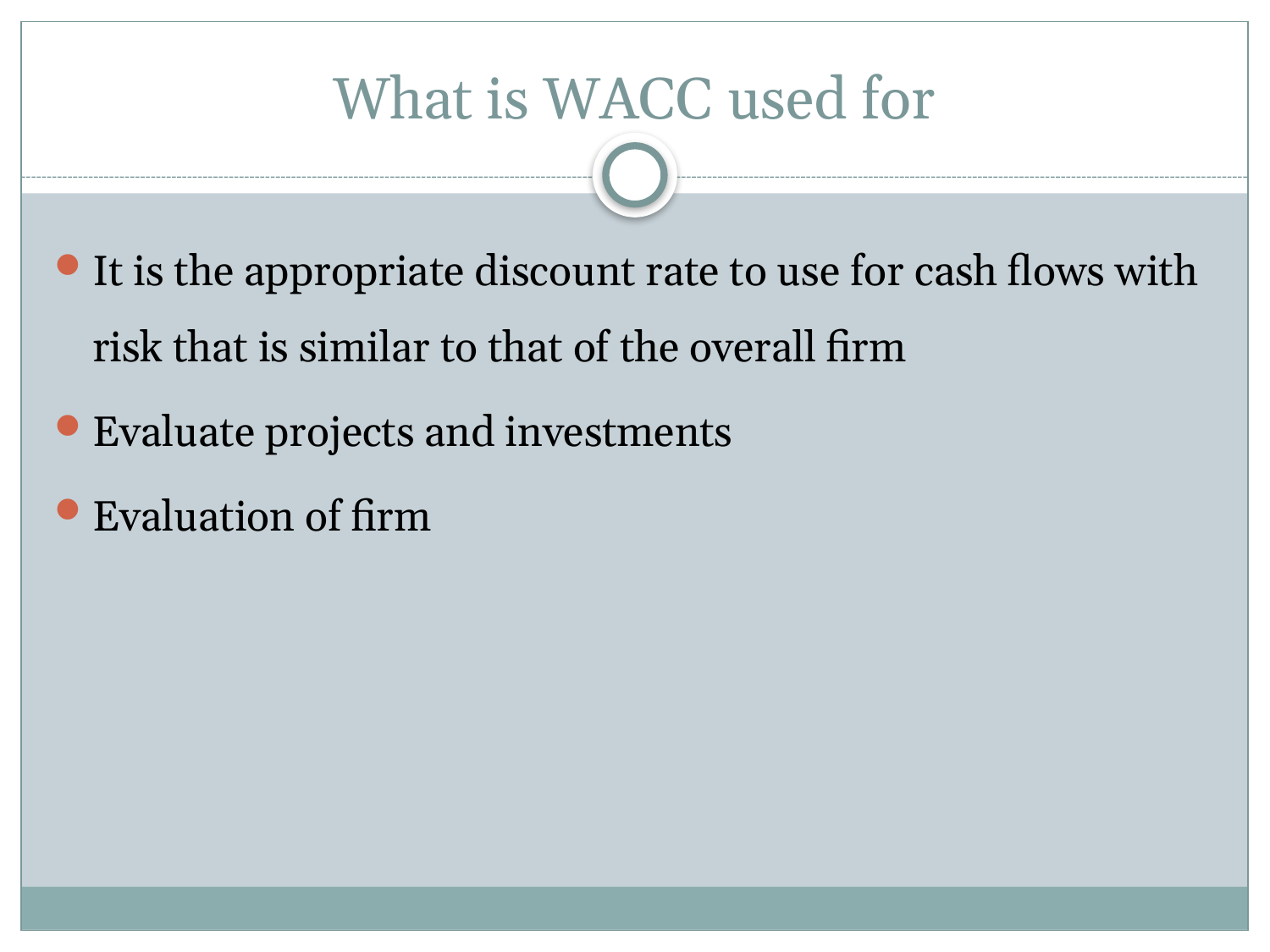

# What is WACC used for
It is the appropriate discount rate to use for cash flows with risk that is similar to that of the overall firm
Evaluate projects and investments
Evaluation of firm